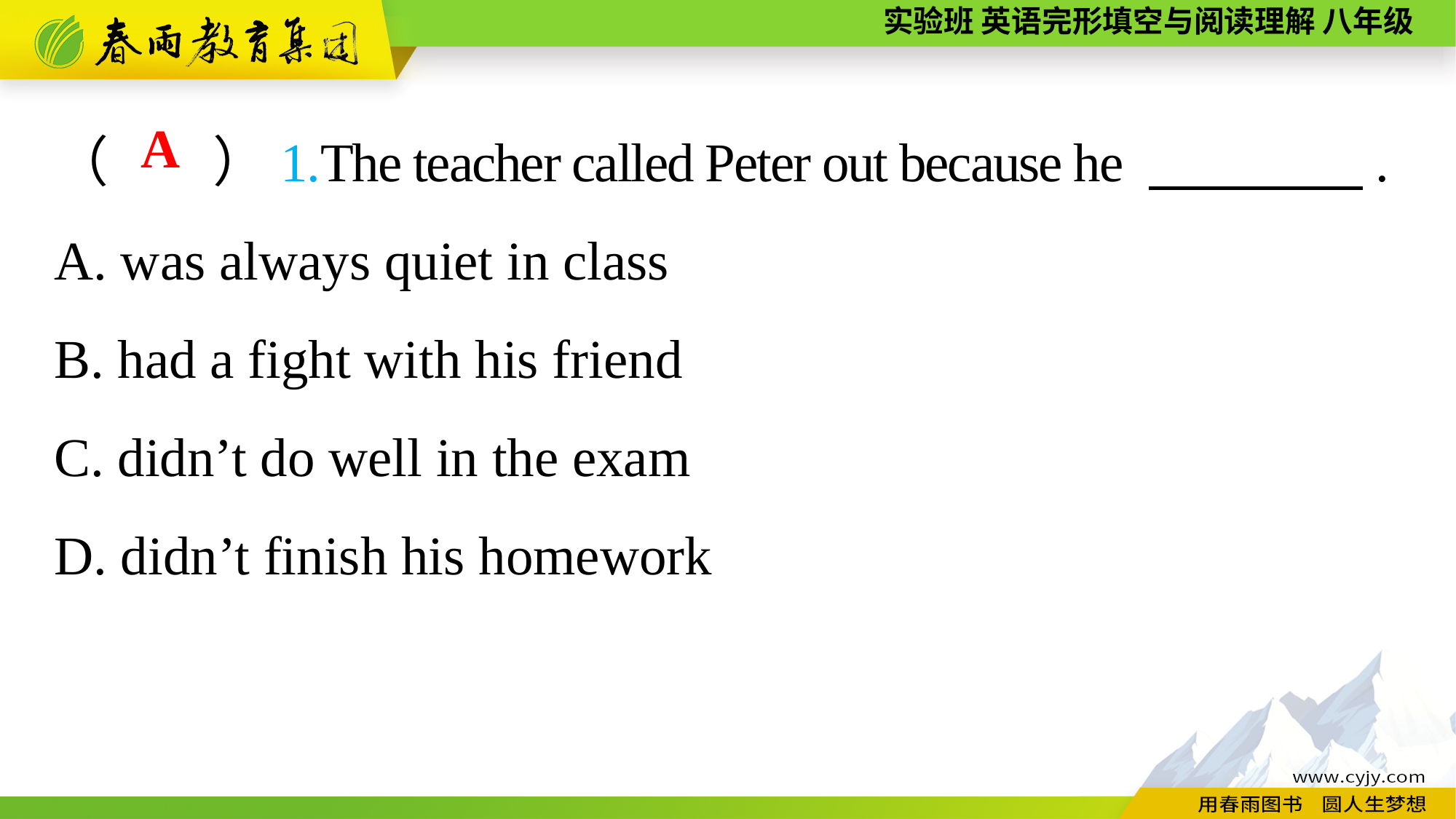

（　　）1.The teacher called Peter out because he 　　　　.
A. was always quiet in class
B. had a fight with his friend
C. didn’t do well in the exam
D. didn’t finish his homework
A